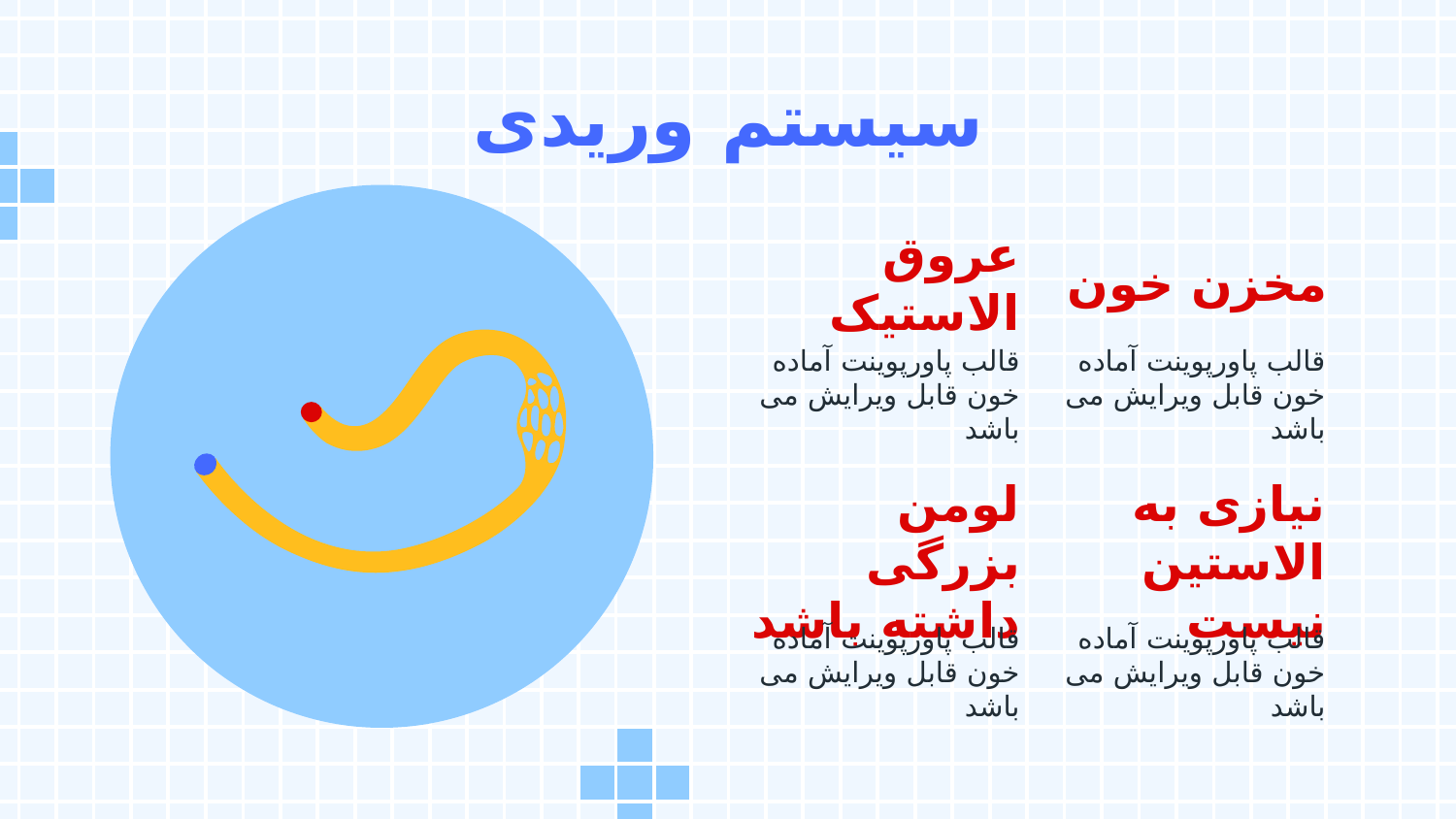

سیستم وریدی

# عروق الاستیک
مخزن خون

قالب پاورپوینت آماده خون قابل ویرایش می باشد
قالب پاورپوینت آماده خون قابل ویرایش می باشد
لومن بزرگی داشته باشد
نیازی به الاستین نیست
قالب پاورپوینت آماده خون قابل ویرایش می باشد
قالب پاورپوینت آماده خون قابل ویرایش می باشد